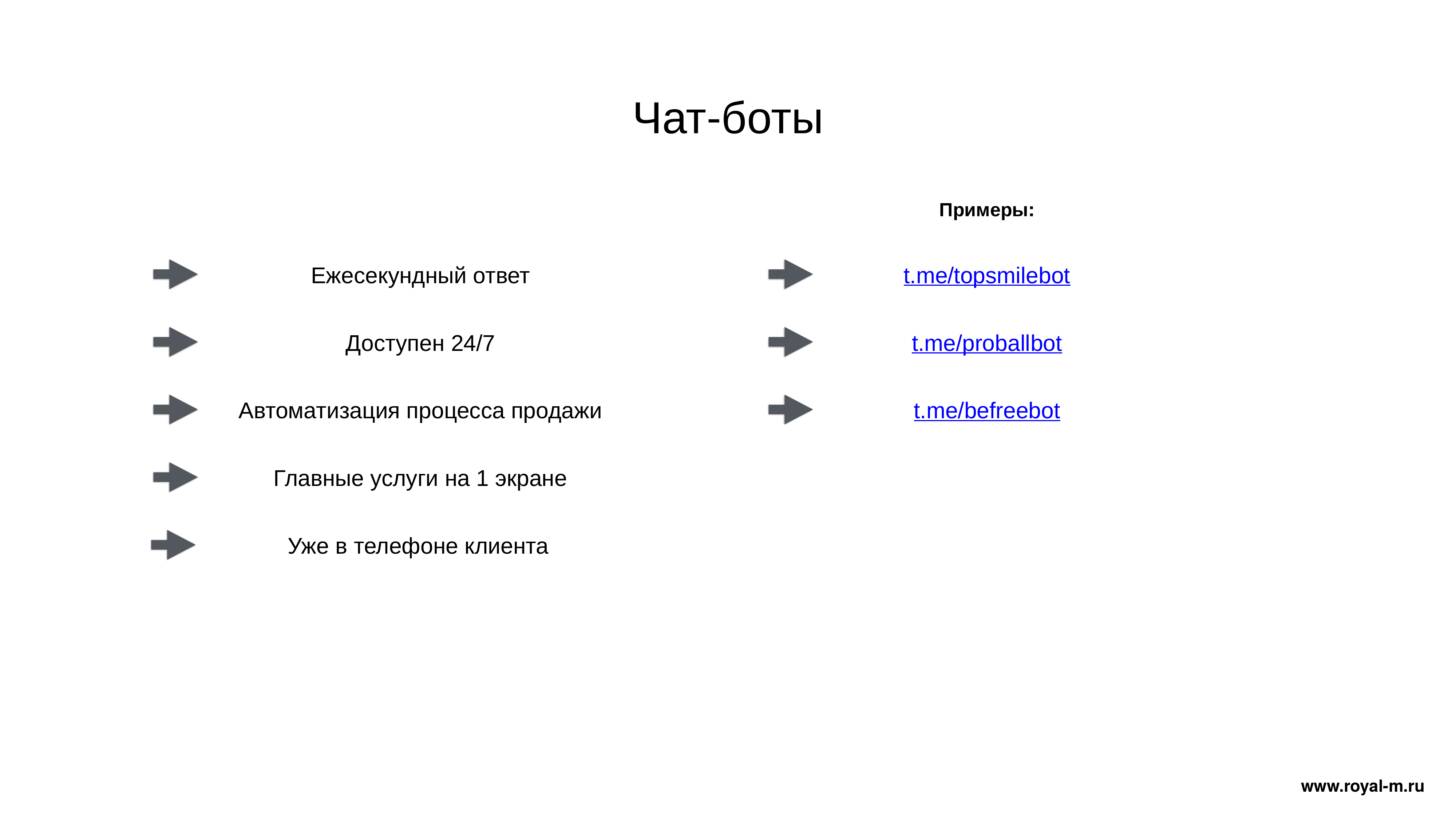

Чат-боты
Примеры:
Ежесекундный ответ
t.me/topsmilebot

Доступен 24/7
t.me/proballbot

Автоматизация процесса продажи
t.me/befreebot

Главные услуги на 1 экране

Уже в телефоне клиента

www.royal-m.ru